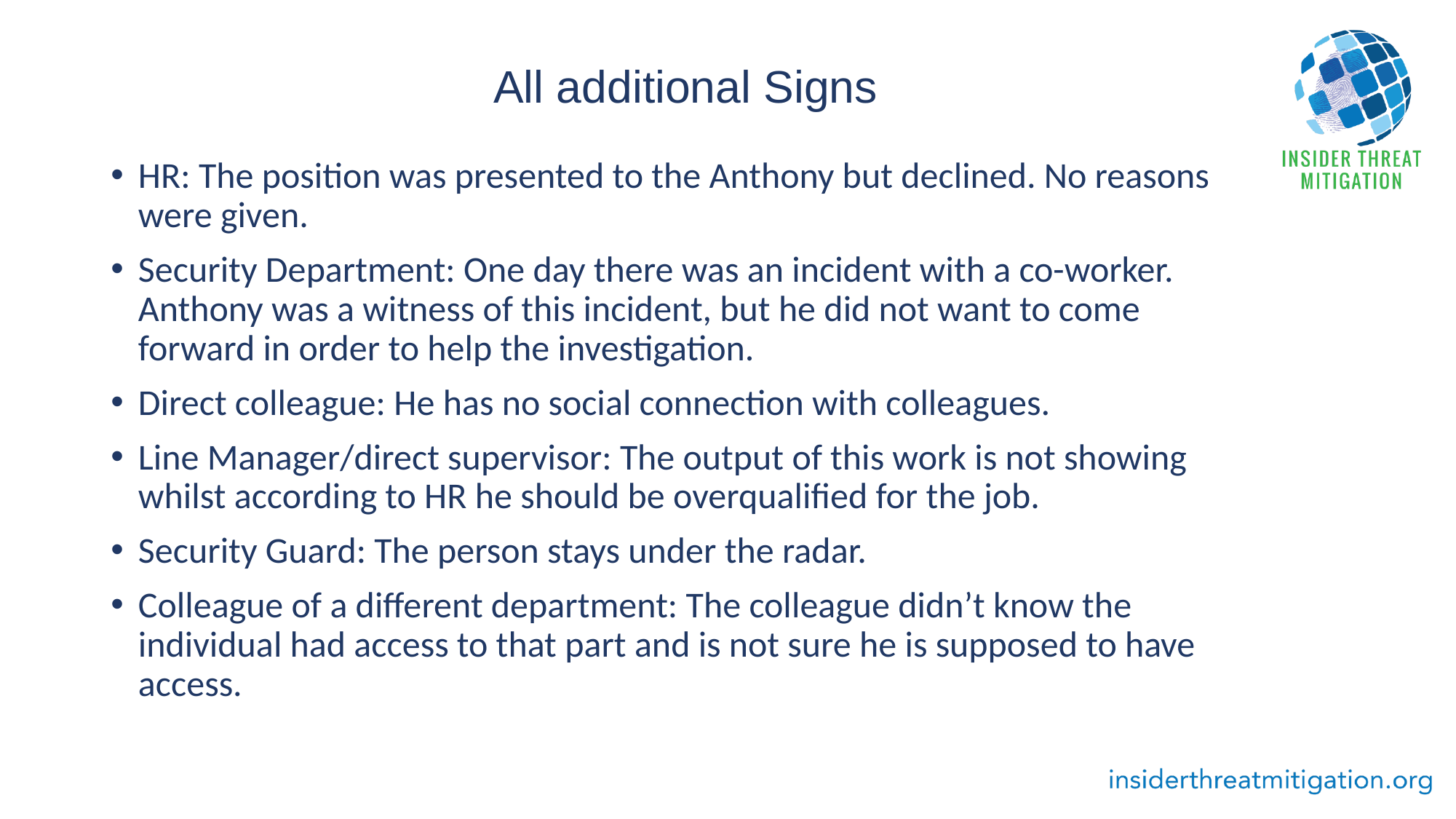

# All additional Signs
HR: The position was presented to the Anthony but declined. No reasons were given.
Security Department: One day there was an incident with a co-worker. Anthony was a witness of this incident, but he did not want to come forward in order to help the investigation.
Direct colleague: He has no social connection with colleagues.
Line Manager/direct supervisor: The output of this work is not showing whilst according to HR he should be overqualified for the job.
Security Guard: The person stays under the radar.
Colleague of a different department: The colleague didn’t know the individual had access to that part and is not sure he is supposed to have access.